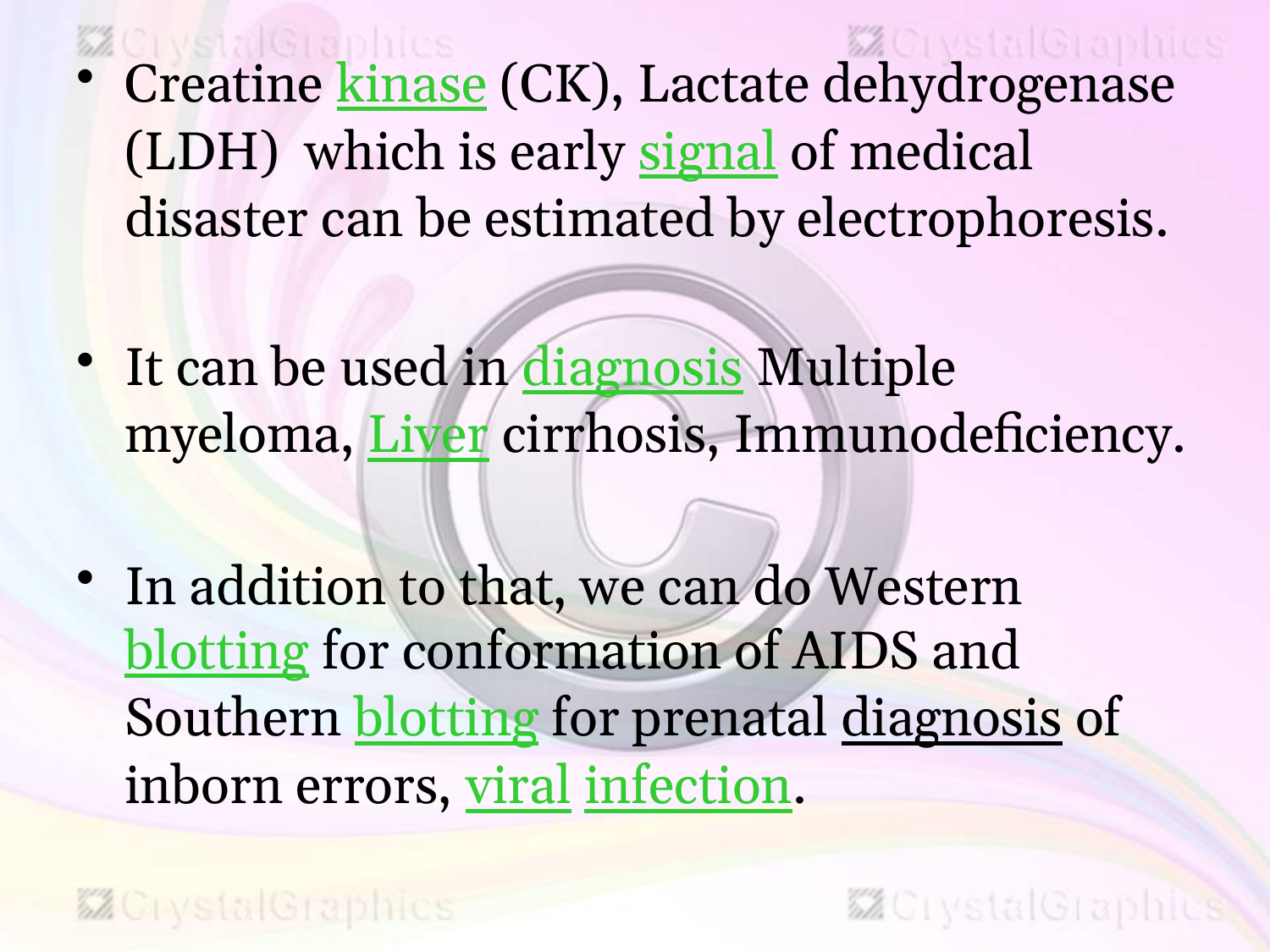

Creatine kinase (CK), Lactate dehydrogenase (LDH)  which is early signal of medical disaster can be estimated by electrophoresis.

It can be used in diagnosis Multiple myeloma, Liver cirrhosis, Immunodeficiency.

In addition to that, we can do Western blotting for conformation of AIDS and Southern blotting for prenatal diagnosis of inborn errors, viral infection.